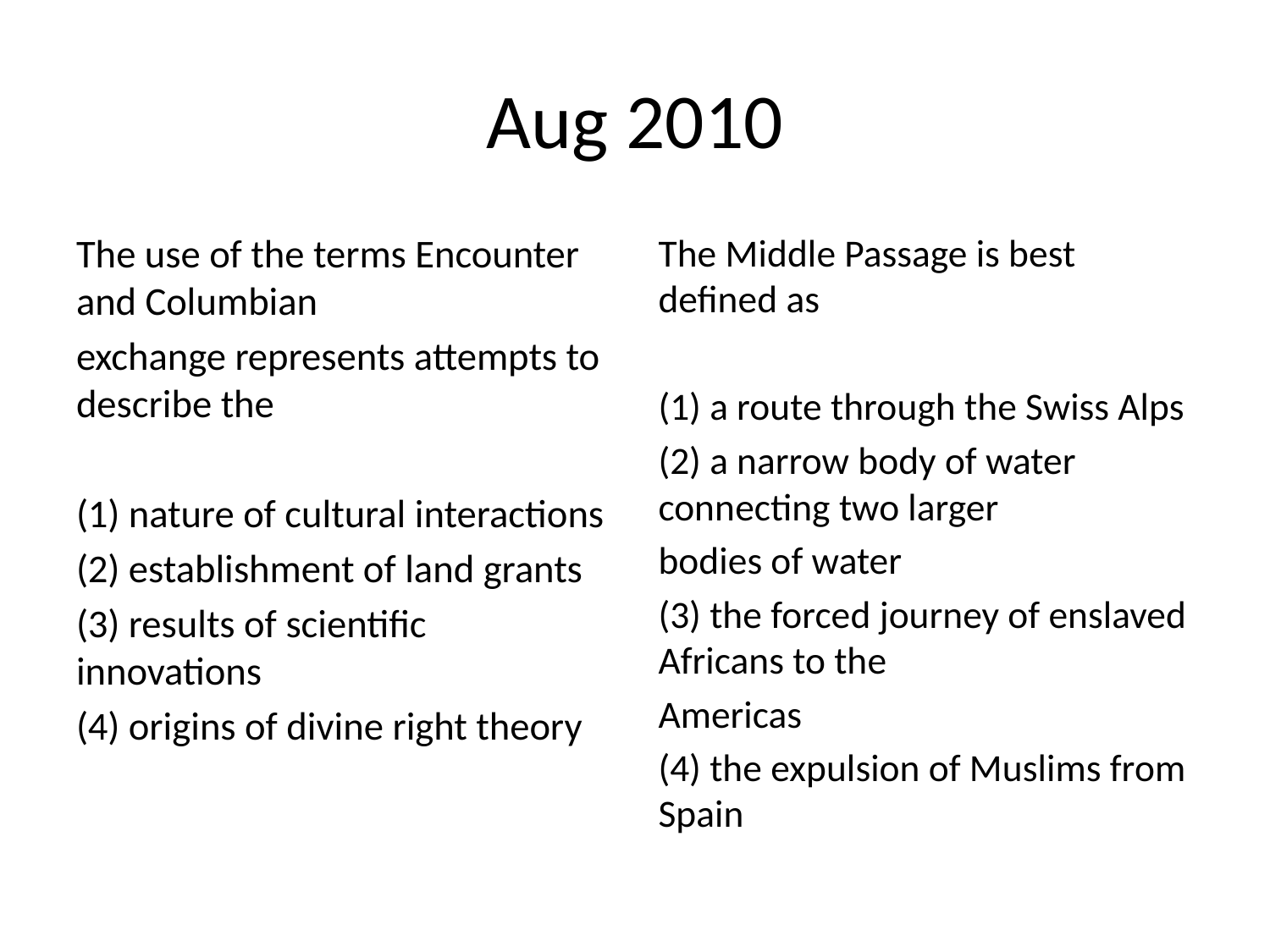

# Aug 2010
The use of the terms Encounter and Columbian
exchange represents attempts to describe the

(1) nature of cultural interactions
(2) establishment of land grants
(3) results of scientific innovations
(4) origins of divine right theory
The Middle Passage is best defined as

(1) a route through the Swiss Alps
(2) a narrow body of water connecting two larger
bodies of water
(3) the forced journey of enslaved Africans to the
Americas
(4) the expulsion of Muslims from Spain